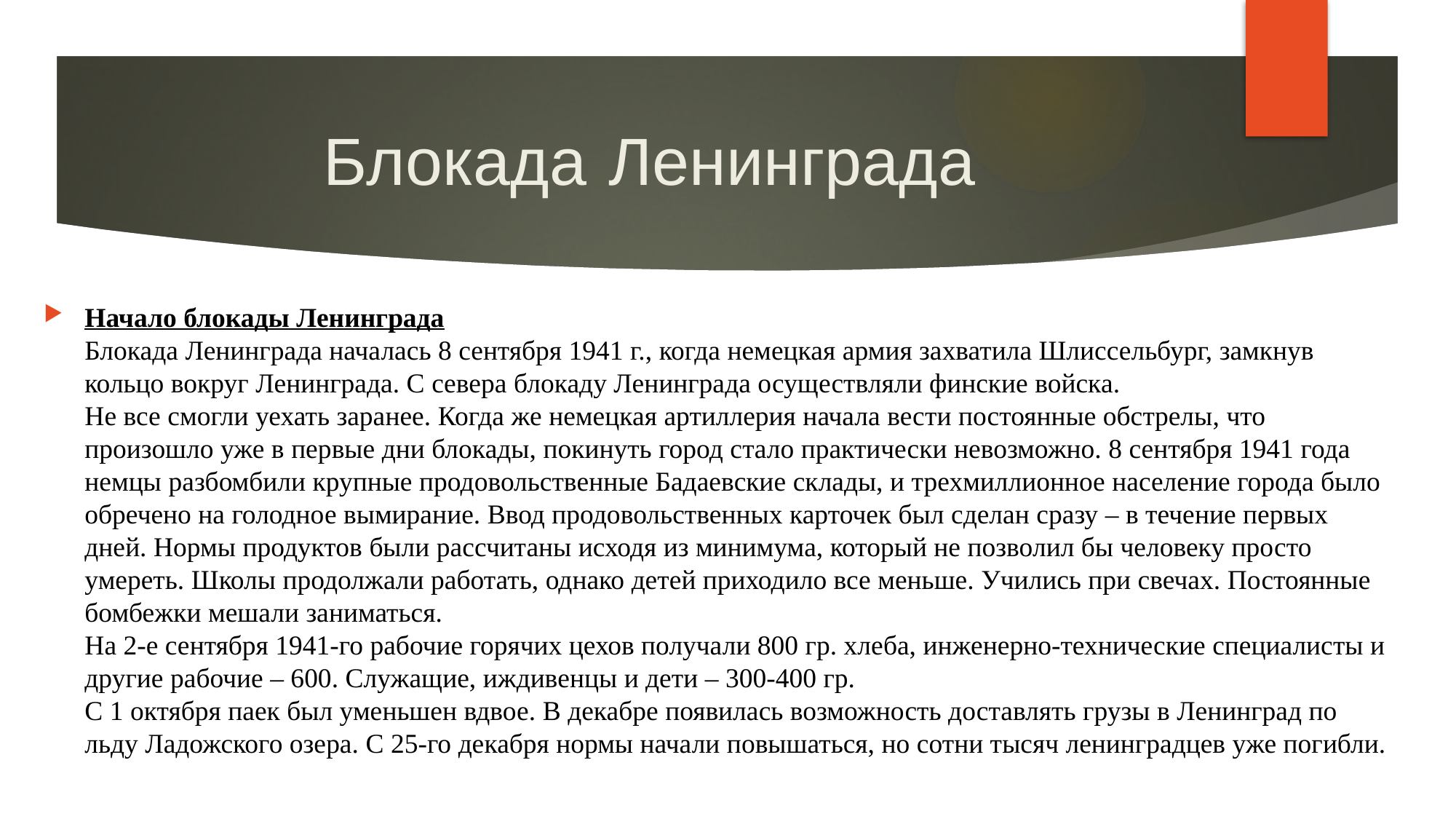

# Блокада Ленинграда
Начало блокады Ленинграда
Блокада Ленинграда началась 8 сентября 1941 г., когда немецкая армия захватила Шлиссельбург, замкнув кольцо вокруг Ленинграда. С севера блокаду Ленинграда осуществляли финские войска.
Не все смогли уехать заранее. Когда же немецкая артиллерия начала вести постоянные обстрелы, что произошло уже в первые дни блокады, покинуть город стало практически невозможно. 8 сентября 1941 года немцы разбомбили крупные продовольственные Бадаевские склады, и трехмиллионное население города было обречено на голодное вымирание. Ввод продовольственных карточек был сделан сразу – в течение первых дней. Нормы продуктов были рассчитаны исходя из минимума, который не позволил бы человеку просто умереть. Школы продолжали работать, однако детей приходило все меньше. Учились при свечах. Постоянные бомбежки мешали заниматься.
На 2-е сентября 1941-го рабочие горячих цехов получали 800 гр. хлеба, инженерно-технические специалисты и другие рабочие – 600. Служащие, иждивенцы и дети – 300-400 гр.
С 1 октября паек был уменьшен вдвое. В декабре появилась возможность доставлять грузы в Ленинград по льду Ладожского озера. С 25-го декабря нормы начали повышаться, но сотни тысяч ленинградцев уже погибли.